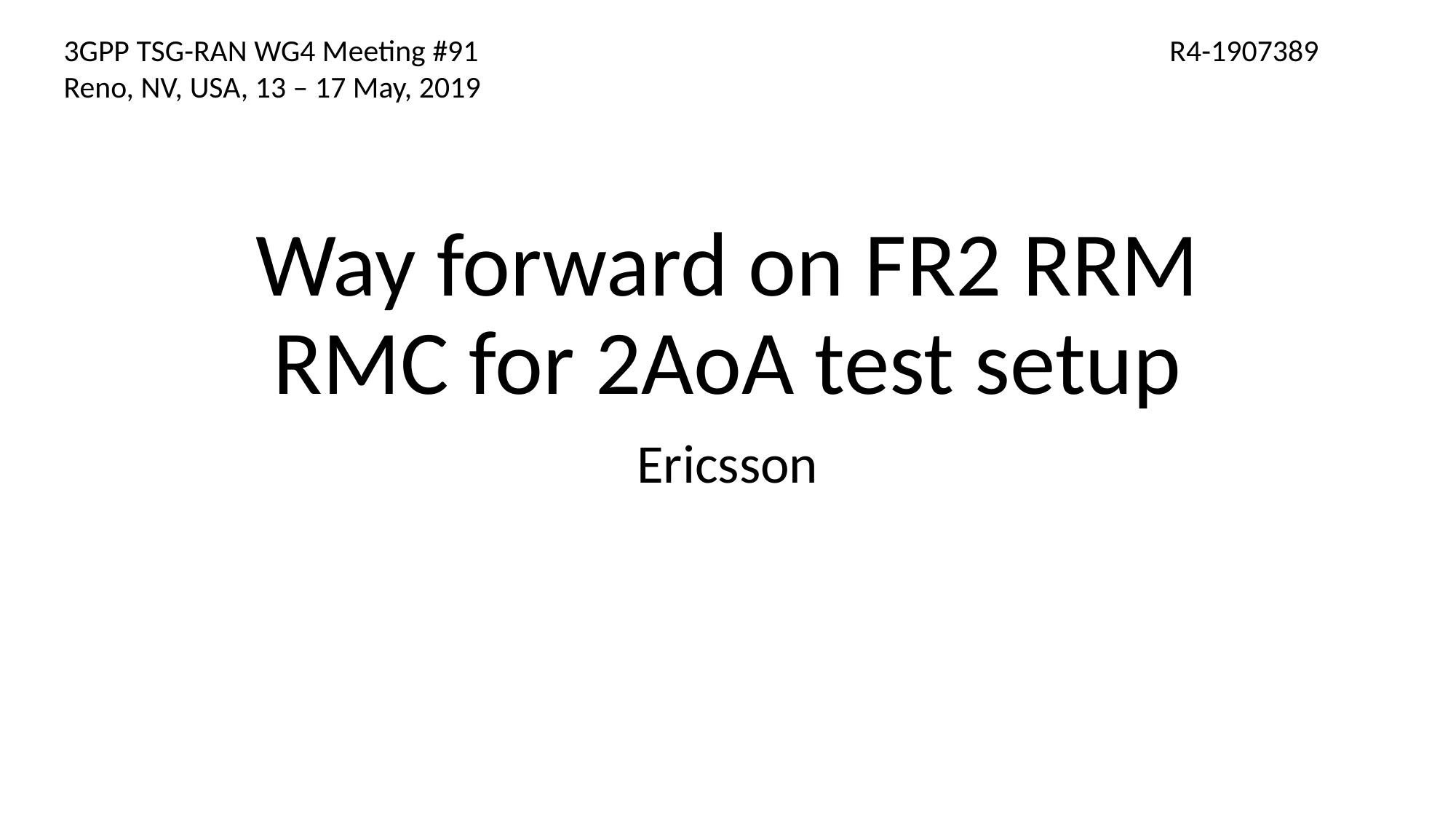

R4-1907389
3GPP TSG-RAN WG4 Meeting #91
Reno, NV, USA, 13 – 17 May, 2019
# Way forward on FR2 RRM RMC for 2AoA test setup
Ericsson